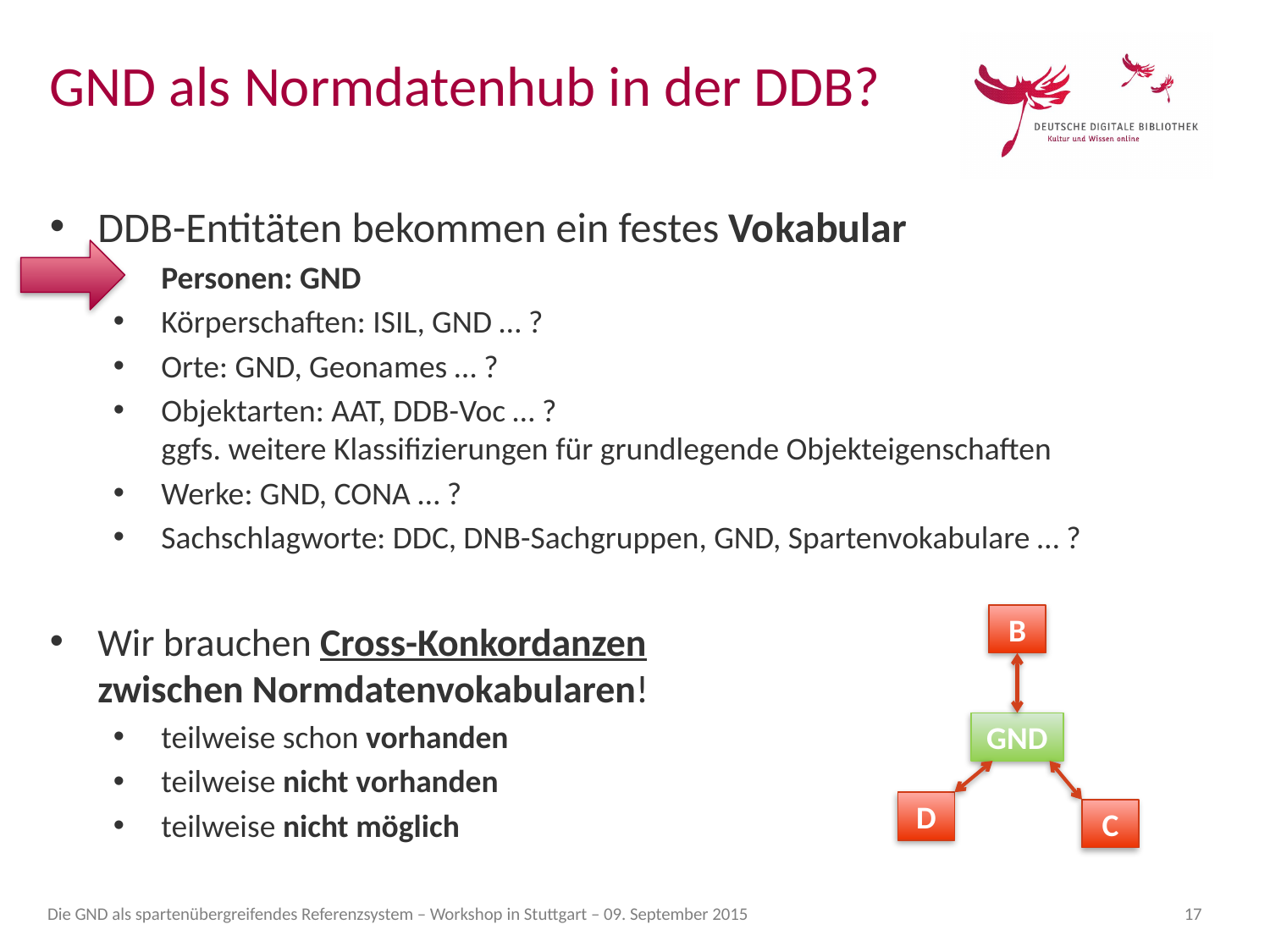

GND als Normdatenhub in der DDB?
DDB-Entitäten bekommen ein festes Vokabular
Personen: GND
Körperschaften: ISIL, GND … ?
Orte: GND, Geonames … ?
Objektarten: AAT, DDB-Voc … ?
ggfs. weitere Klassifizierungen für grundlegende Objekteigenschaften
Werke: GND, CONA … ?
Sachschlagworte: DDC, DNB-Sachgruppen, GND, Spartenvokabulare … ?

Wir brauchen Cross-Konkordanzen
zwischen Normdatenvokabularen!
teilweise schon vorhanden
teilweise nicht vorhanden
teilweise nicht möglich

B
GND
D
C